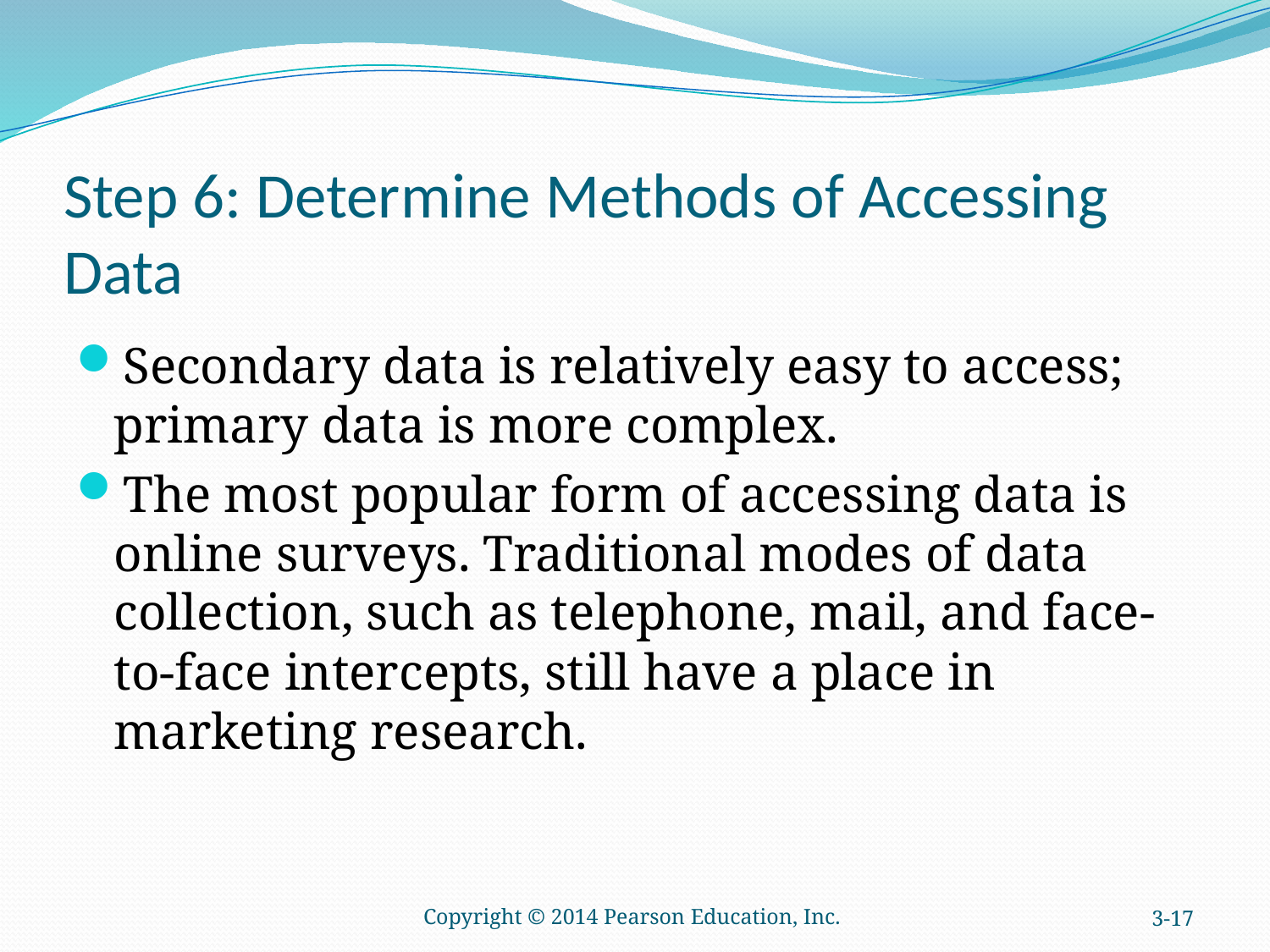

# Step 6: Determine Methods of Accessing Data
Secondary data is relatively easy to access; primary data is more complex.
The most popular form of accessing data is online surveys. Traditional modes of data collection, such as telephone, mail, and face-to-face intercepts, still have a place in marketing research.